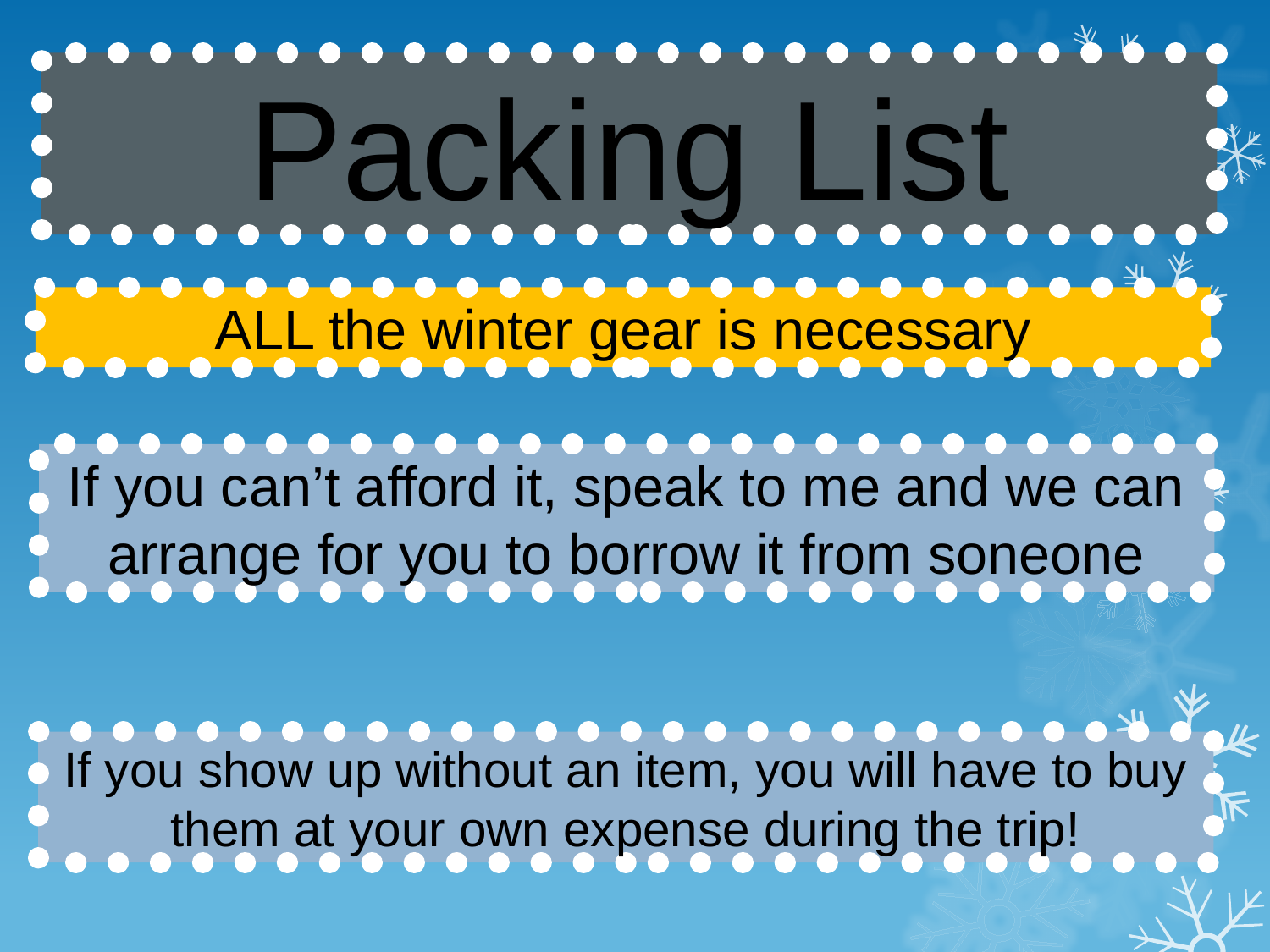

Packing List
ALL the winter gear is necessary
If you can’t afford it, speak to me and we can arrange for you to borrow it from soneone
If you show up without an item, you will have to buy them at your own expense during the trip!